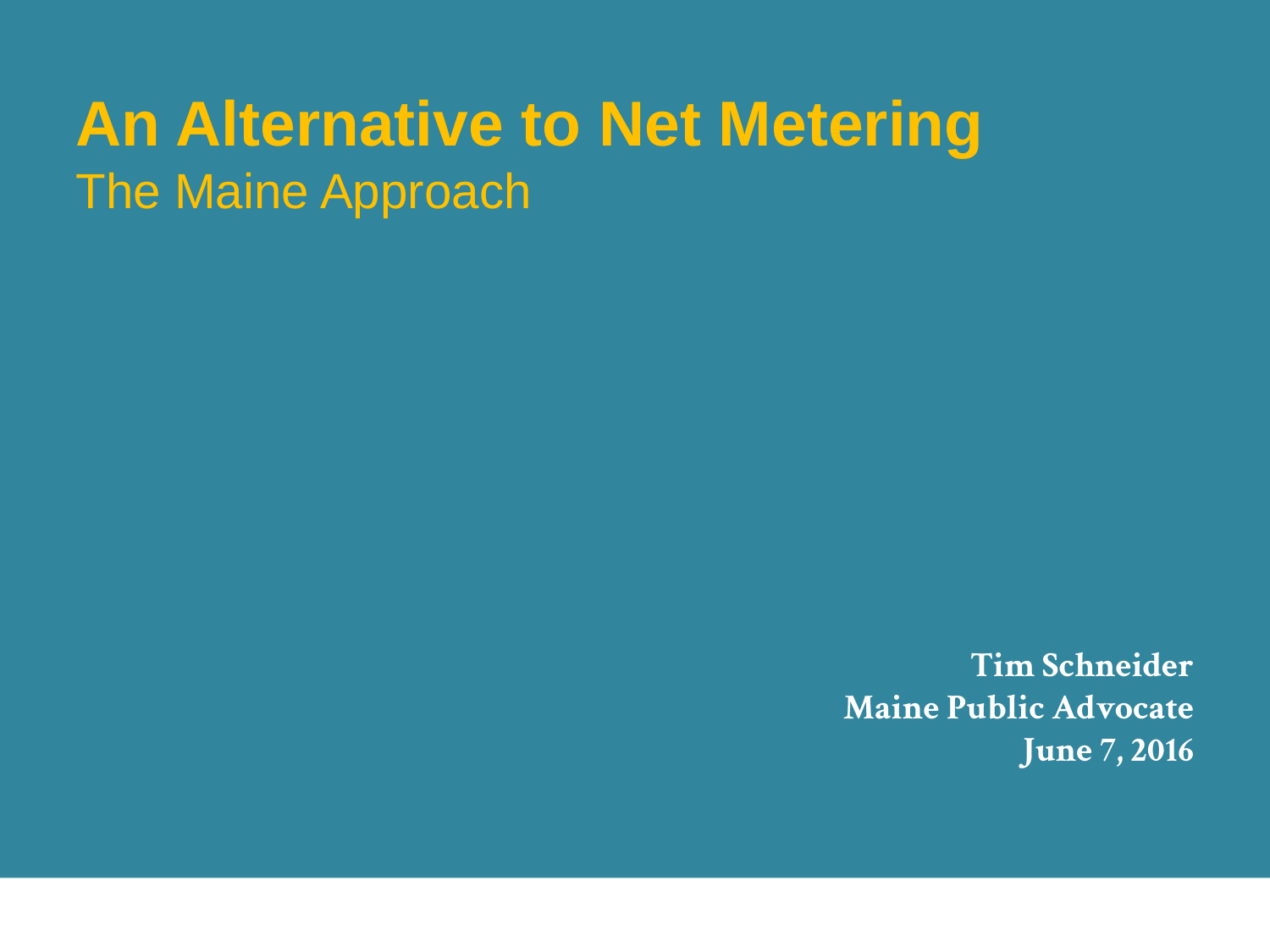

An Alternative to Net Metering
The Maine Approach

Tim Schneider
Maine Public Advocate
June 7, 2016

October 8, 2015

1